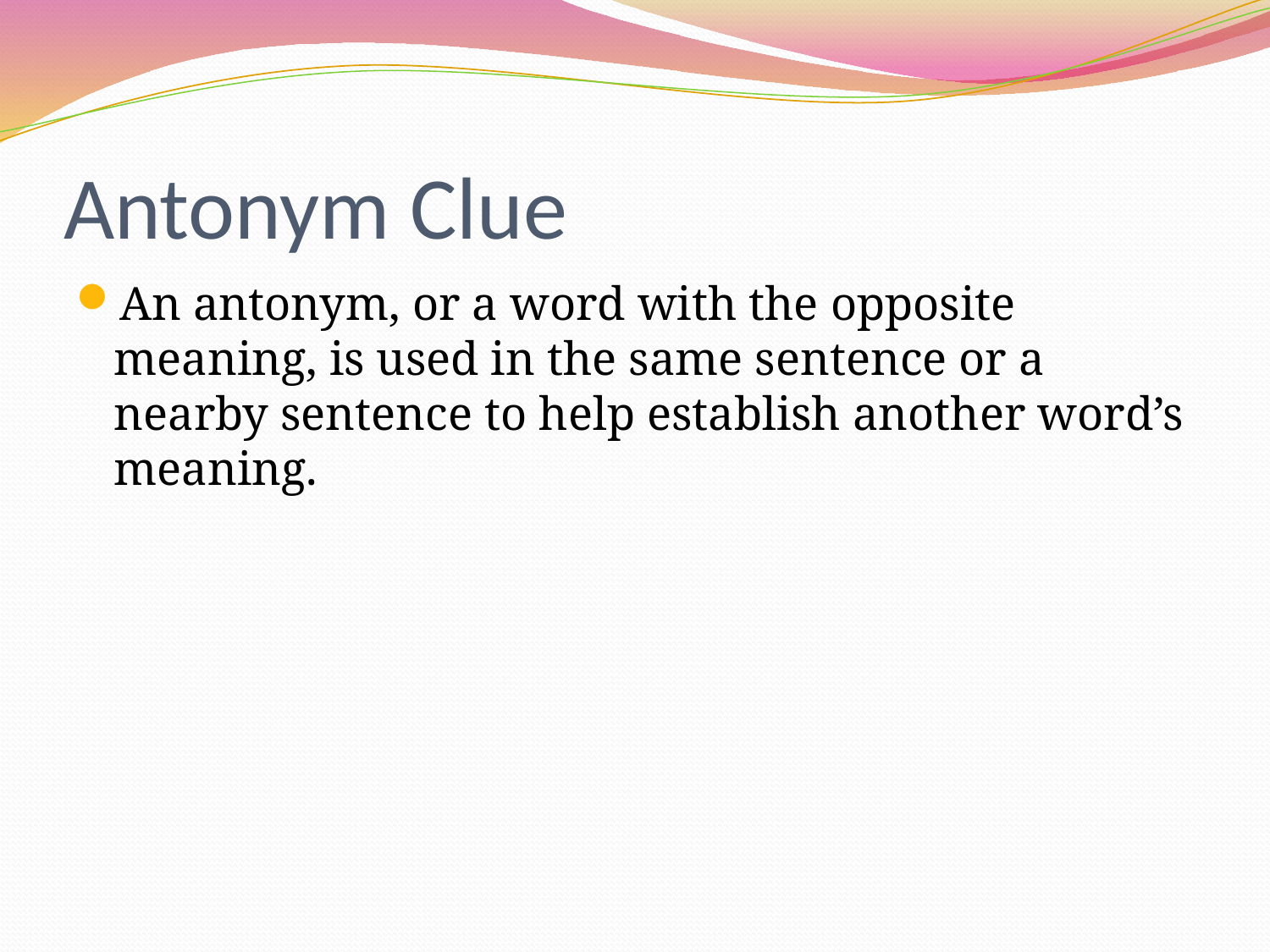

# Antonym Clue
An antonym, or a word with the opposite meaning, is used in the same sentence or a nearby sentence to help establish another word’s meaning.